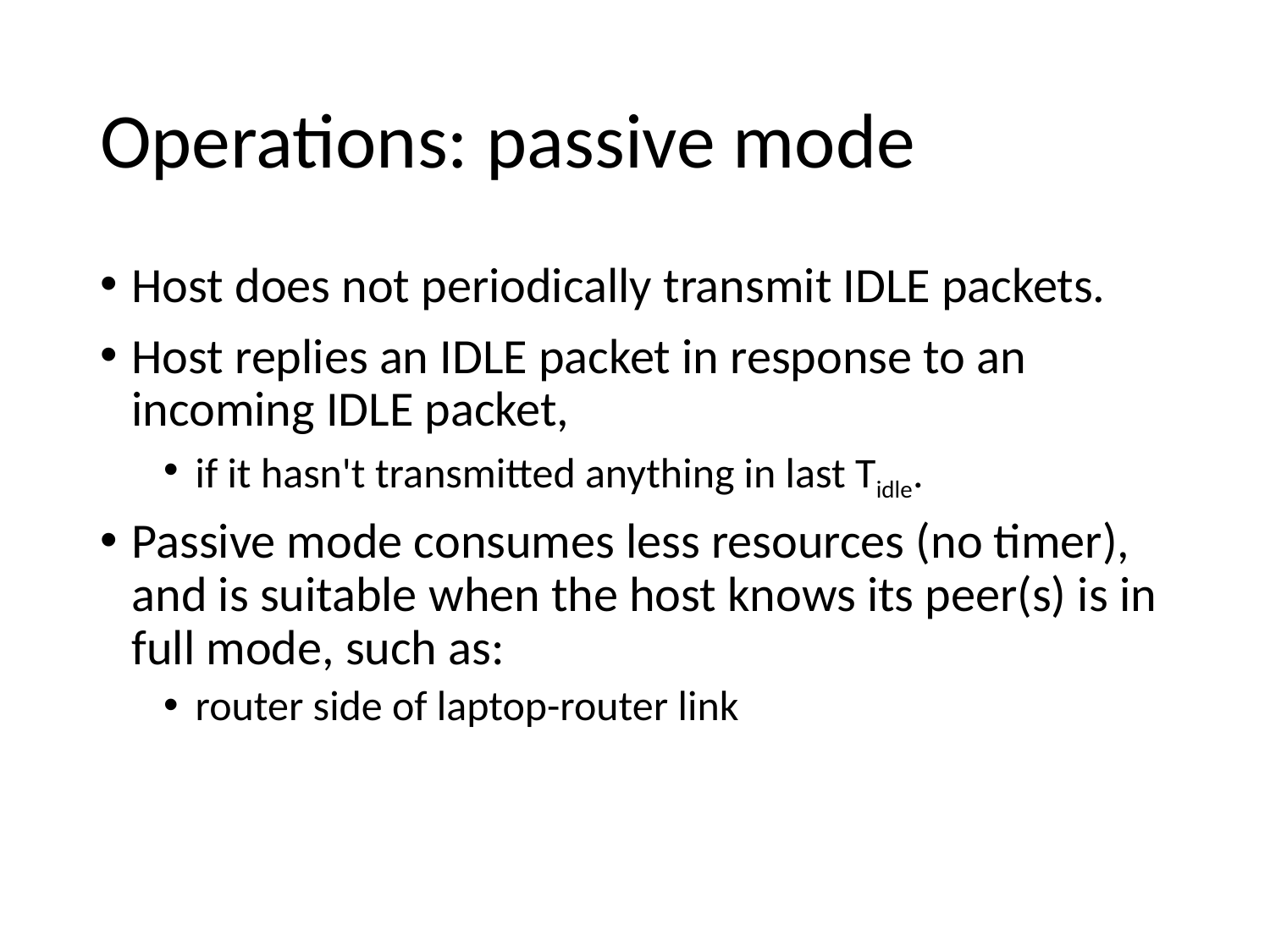

# Operations: passive mode
Host does not periodically transmit IDLE packets.
Host replies an IDLE packet in response to an incoming IDLE packet,
if it hasn't transmitted anything in last Tidle.
Passive mode consumes less resources (no timer), and is suitable when the host knows its peer(s) is in full mode, such as:
router side of laptop-router link